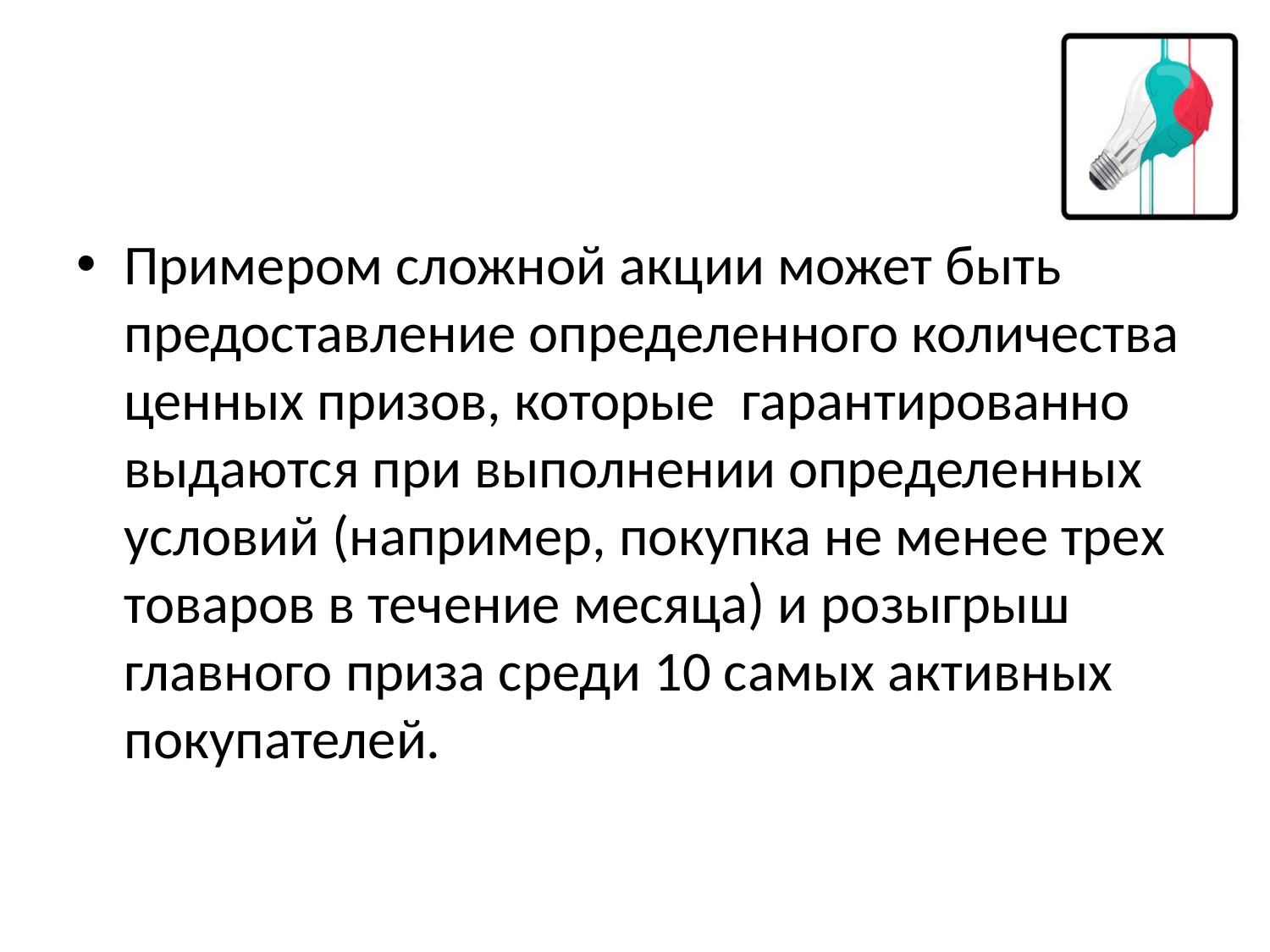

Примером сложной акции может быть предоставление определенного количества ценных призов, которые  гарантированно выдаются при выполнении определенных условий (например, покупка не менее трех товаров в течение месяца) и розыгрыш главного приза среди 10 самых активных покупателей.